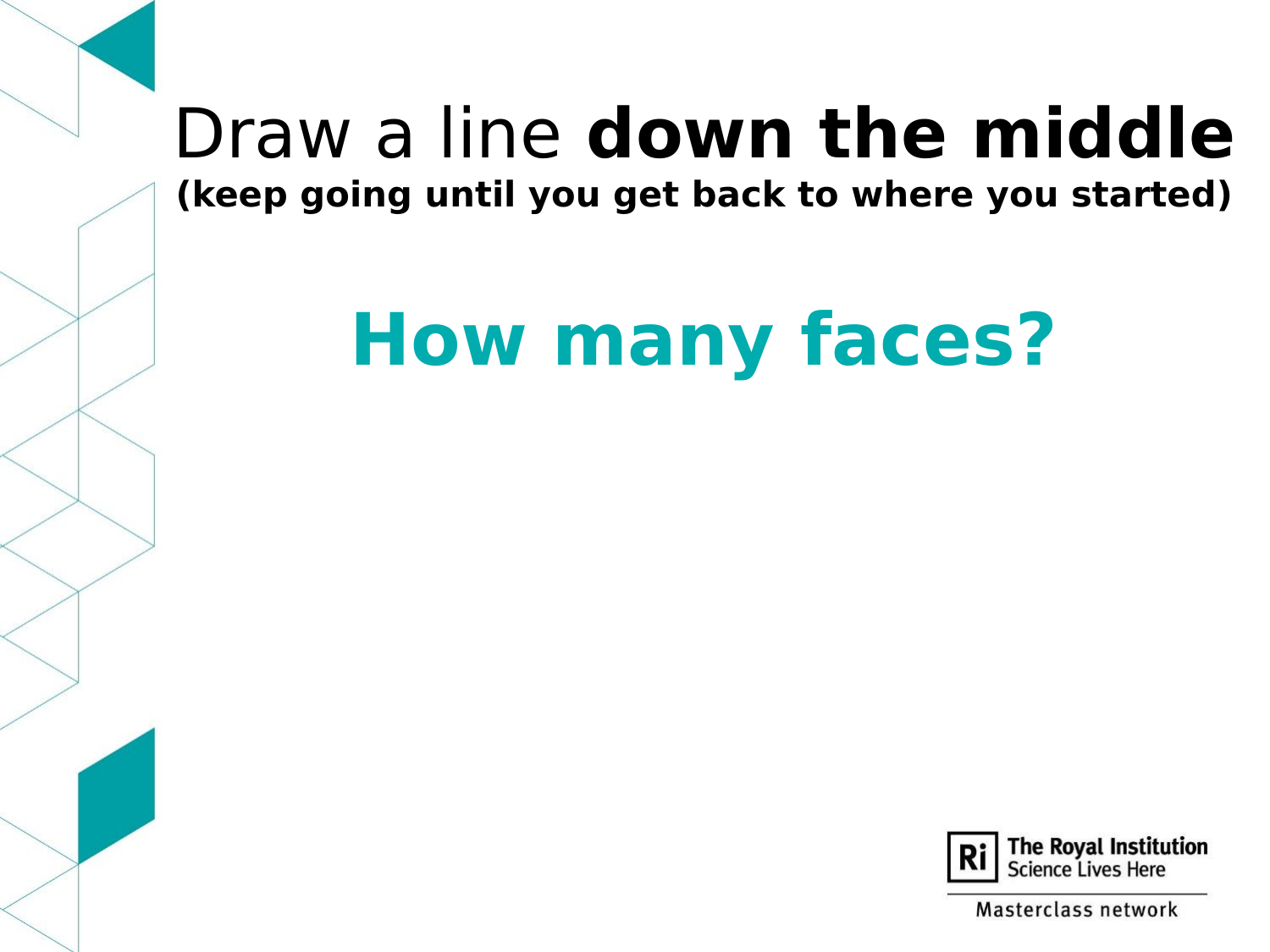

Draw a line down the middle
(keep going until you get back to where you started)
How many faces?